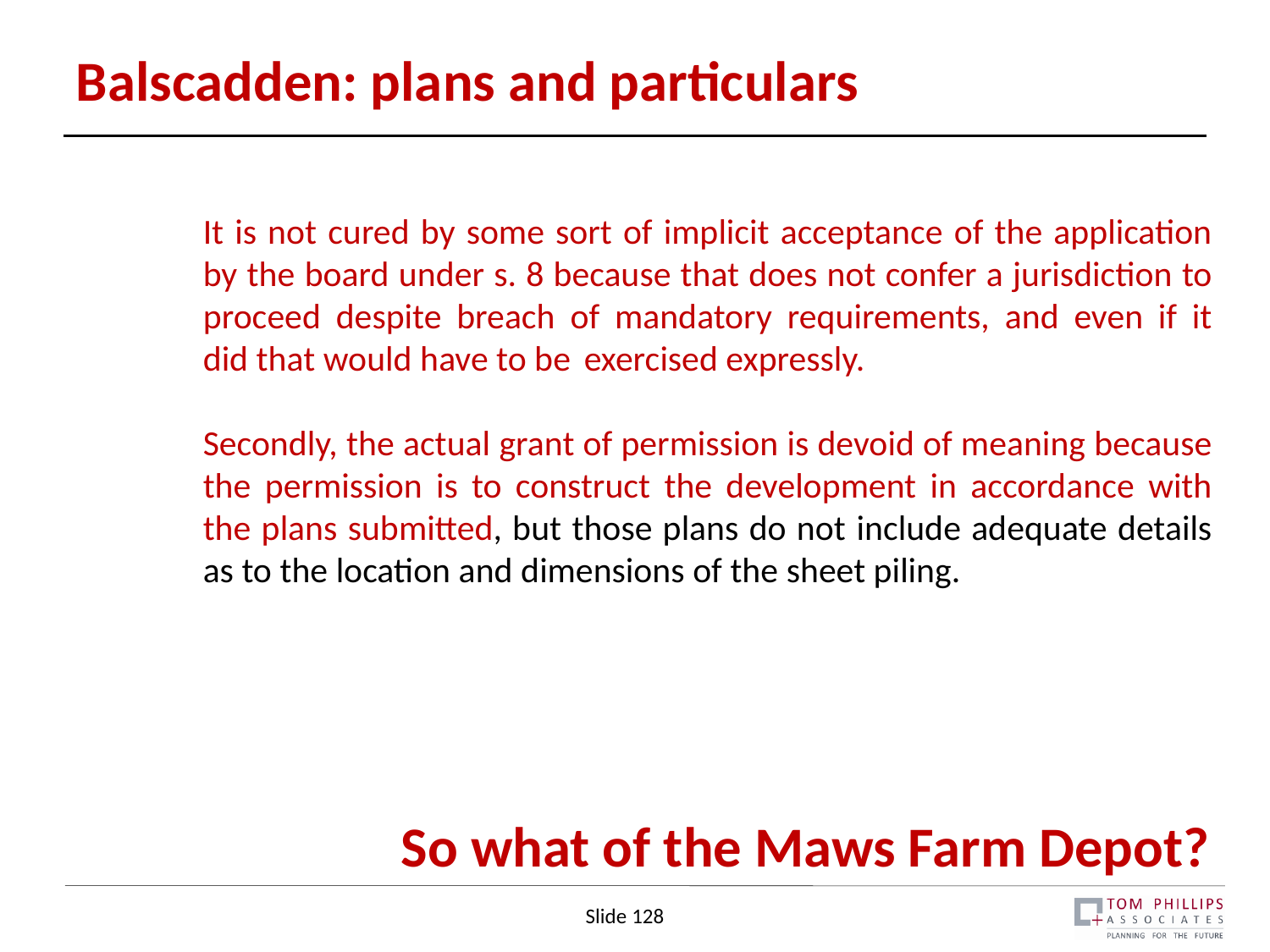

# Balscadden: plans and particulars

	It is not cured by some sort of implicit acceptance of the application 	by the board under s. 8 because that does not confer a jurisdiction to 	proceed despite breach of mandatory requirements, and even if it 	did that would have to be 	exercised expressly.

	Secondly, the actual grant of permission is devoid of meaning because 	the permission is to construct the development in accordance with 	the plans submitted, but those plans do not 	include adequate details 	as to the location and dimensions of the sheet piling.
So what of the Maws Farm Depot?